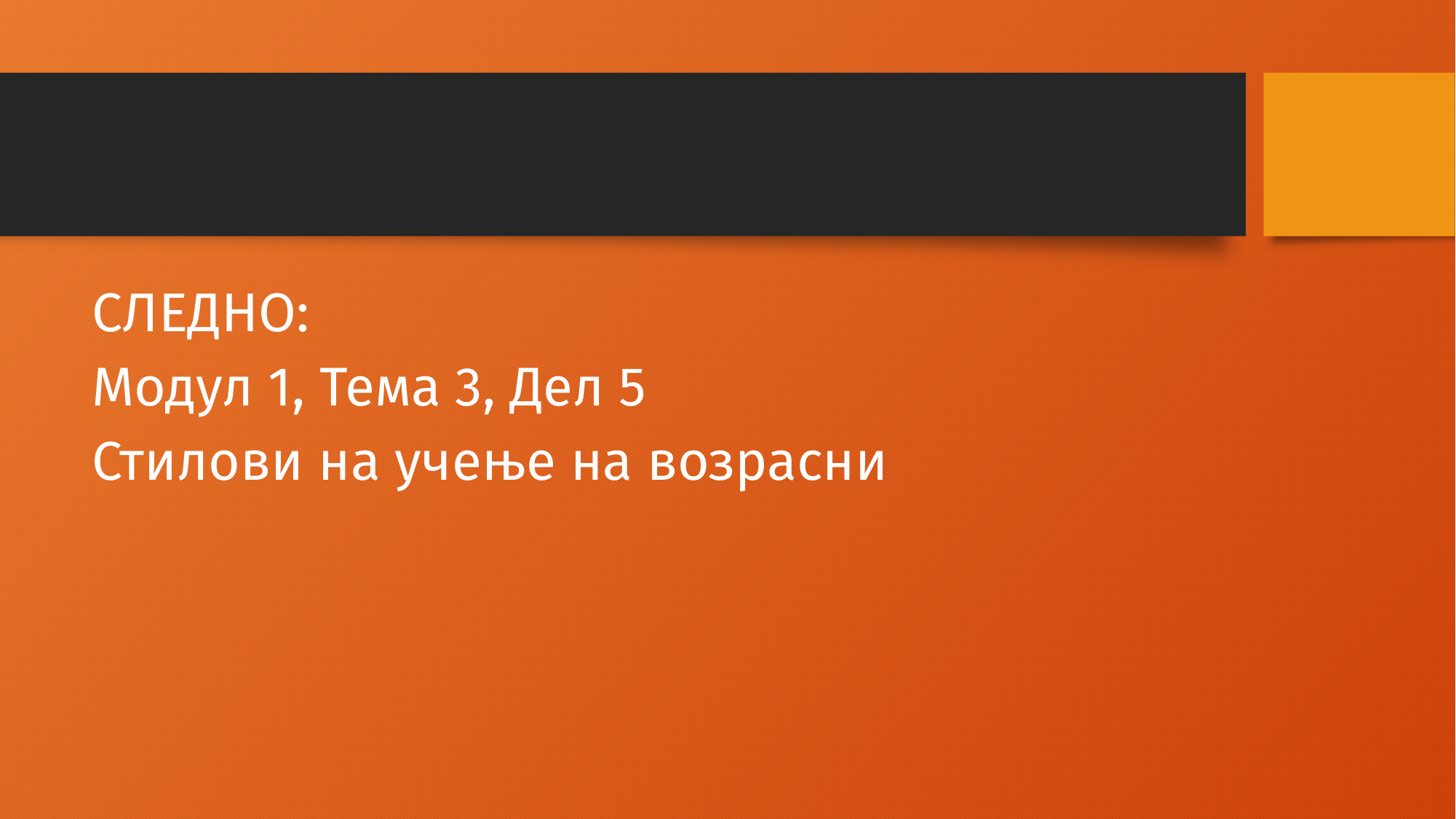

#
СЛЕДНО:
Модул 1, Тема 3, Дел 5
Стилови на учење на возрасни